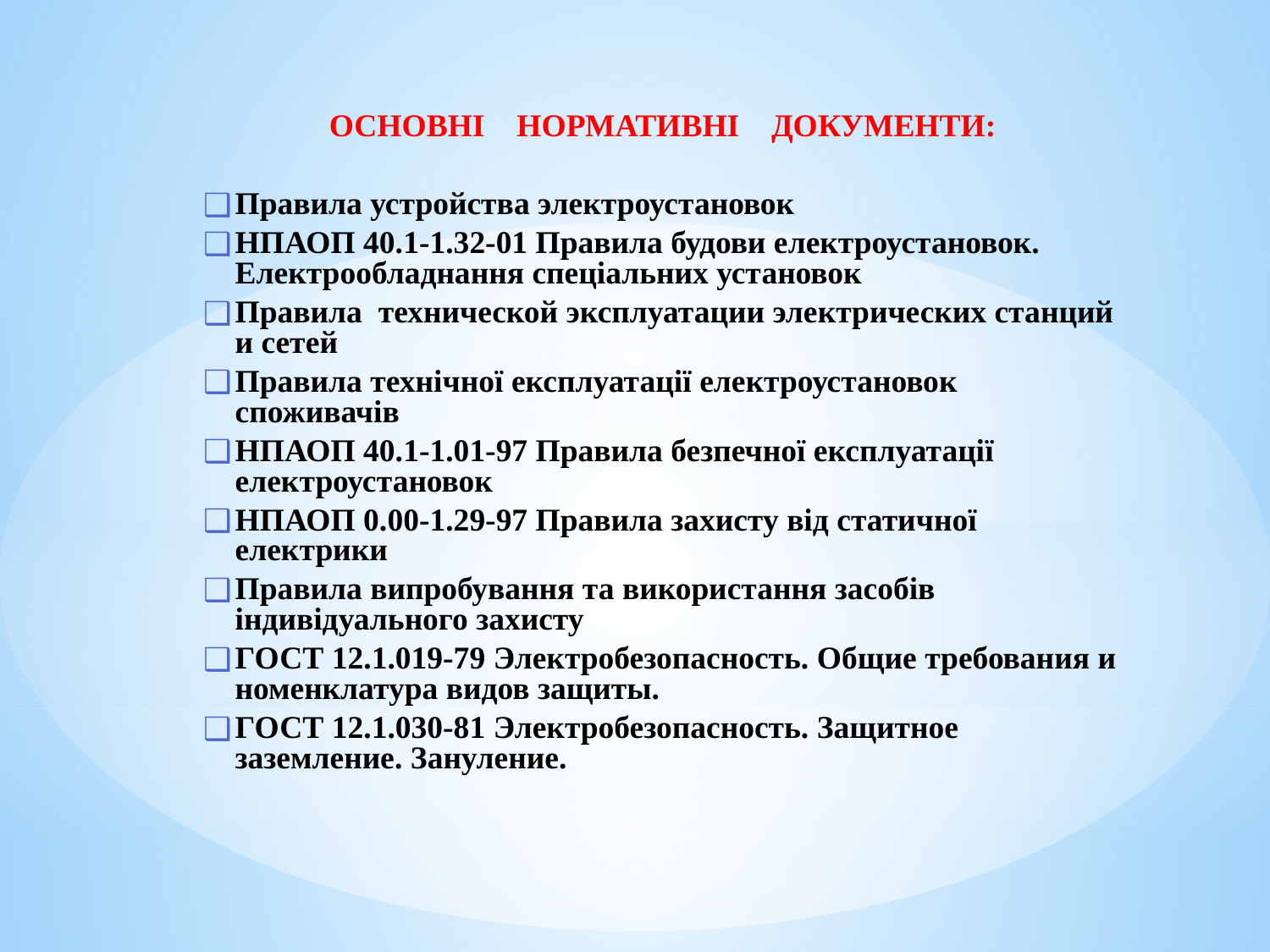

ОСНОВНІ    НОРМАТИВНІ    ДОКУМЕНТИ:

Правила устройства электроустановок
НПАОП 40.1-1.32-01 Правила будови електроустановок. Електрообладнання спеціальних установок
Правила  технической эксплуатации электрических станций и сетей
Правила технічної експлуатації електроустановок споживачів
НПАОП 40.1-1.01-97 Правила безпечної експлуатації електроустановок
НПАОП 0.00-1.29-97 Правила захисту від статичної електрики
Правила випробування та використання засобів індивідуального захисту
ГОСТ 12.1.019-79 Электробезопасность. Общие требования и номенклатура видов защиты.
ГОСТ 12.1.030-81 Электробезопасность. Защитное заземление. Зануление.